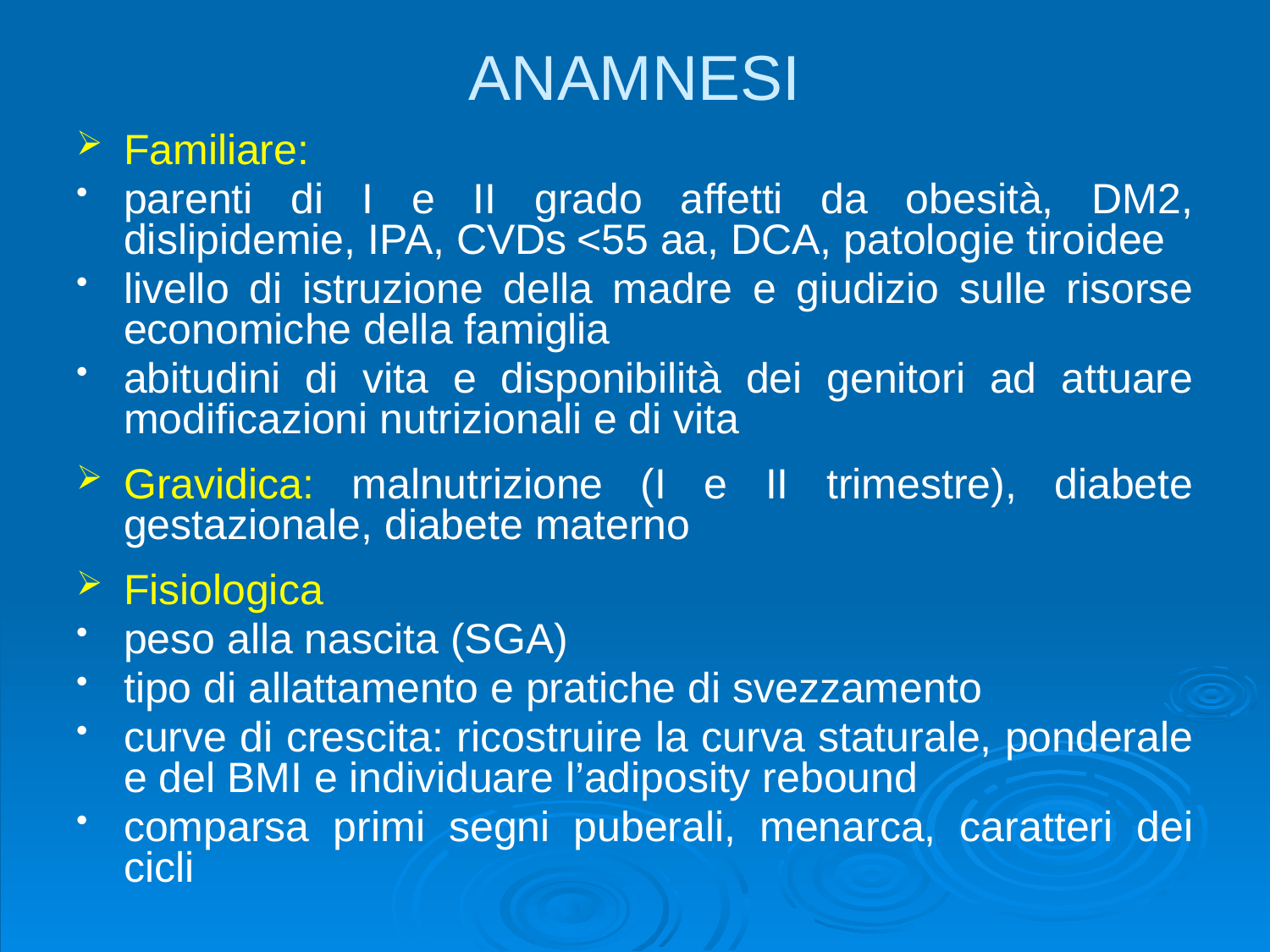

# ANAMNESI
Familiare:
parenti di I e II grado affetti da obesità, DM2, dislipidemie, IPA, CVDs <55 aa, DCA, patologie tiroidee
livello di istruzione della madre e giudizio sulle risorse economiche della famiglia
abitudini di vita e disponibilità dei genitori ad attuare modificazioni nutrizionali e di vita

Gravidica: malnutrizione (I e II trimestre), diabete gestazionale, diabete materno

Fisiologica
peso alla nascita (SGA)
tipo di allattamento e pratiche di svezzamento
curve di crescita: ricostruire la curva staturale, ponderale e del BMI e individuare l’adiposity rebound
comparsa primi segni puberali, menarca, caratteri dei cicli